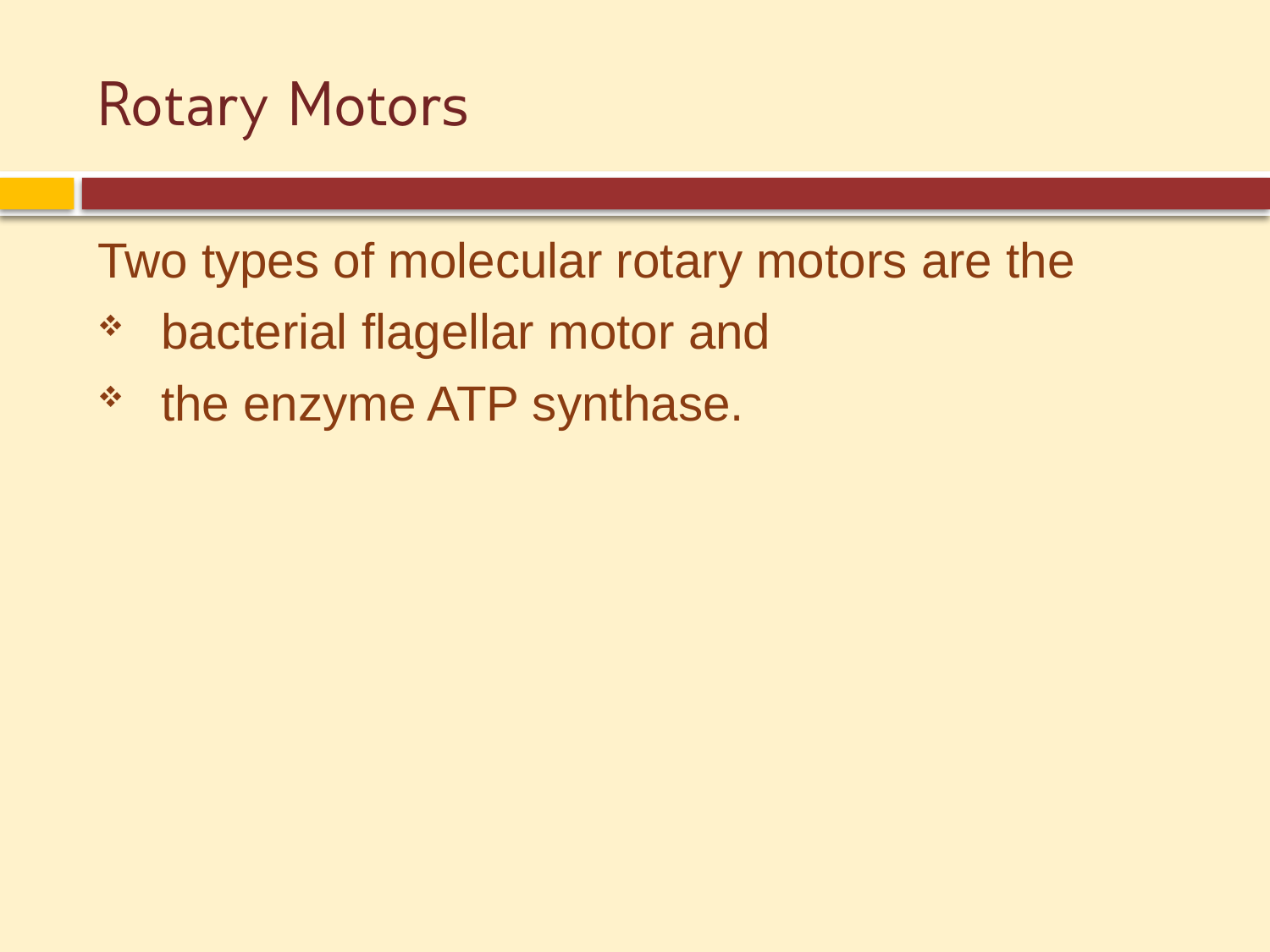

# Rotary Motors
Two types of molecular rotary motors are the
bacterial flagellar motor and
the enzyme ATP synthase.